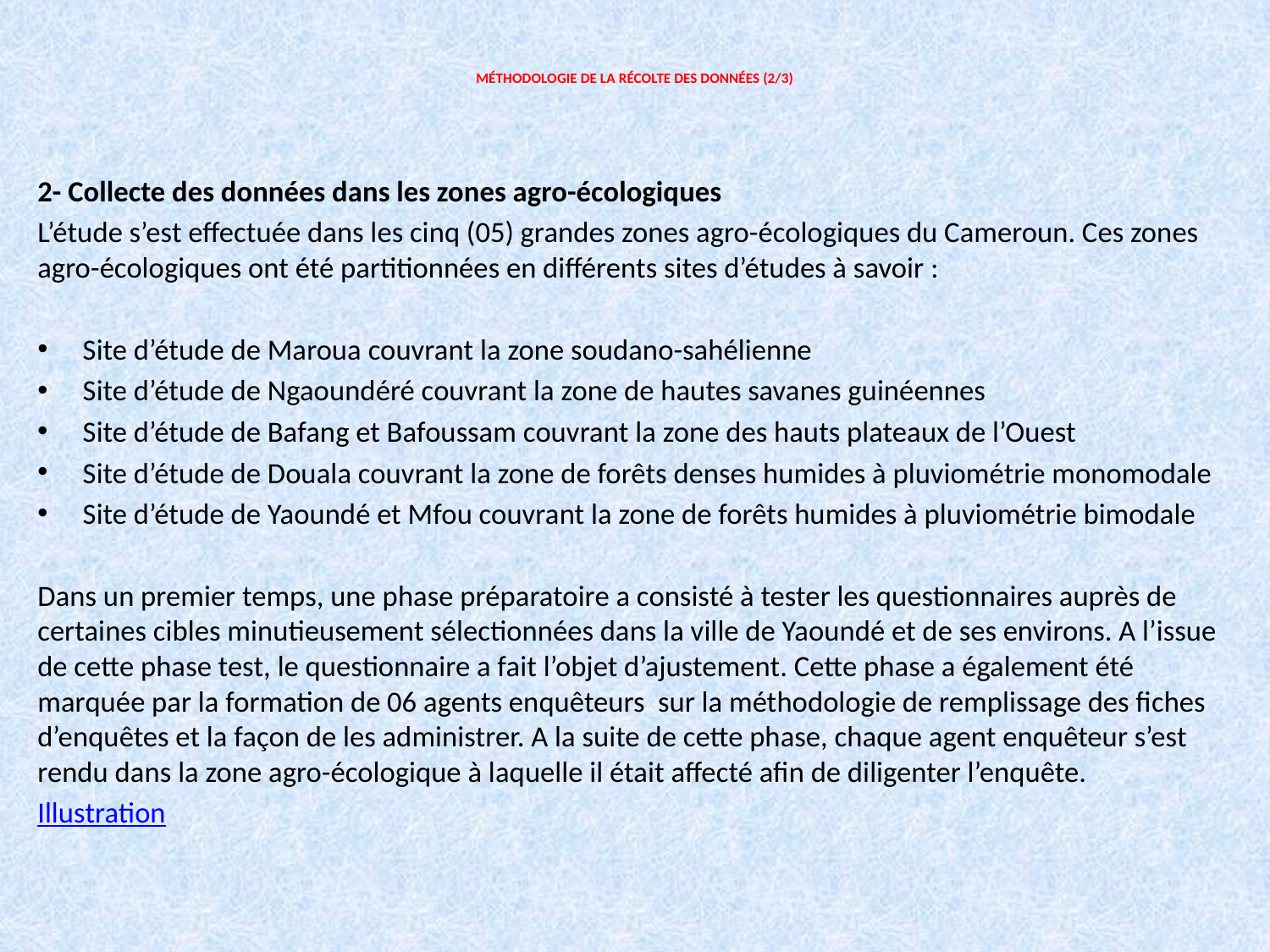

# MÉTHODOLOGIE DE LA RÉCOLTE DES DONNÉES (2/3)
2- Collecte des données dans les zones agro-écologiques
L’étude s’est effectuée dans les cinq (05) grandes zones agro-écologiques du Cameroun. Ces zones agro-écologiques ont été partitionnées en différents sites d’études à savoir :

Site d’étude de Maroua couvrant la zone soudano-sahélienne
Site d’étude de Ngaoundéré couvrant la zone de hautes savanes guinéennes
Site d’étude de Bafang et Bafoussam couvrant la zone des hauts plateaux de l’Ouest
Site d’étude de Douala couvrant la zone de forêts denses humides à pluviométrie monomodale
Site d’étude de Yaoundé et Mfou couvrant la zone de forêts humides à pluviométrie bimodale

Dans un premier temps, une phase préparatoire a consisté à tester les questionnaires auprès de certaines cibles minutieusement sélectionnées dans la ville de Yaoundé et de ses environs. A l’issue de cette phase test, le questionnaire a fait l’objet d’ajustement. Cette phase a également été marquée par la formation de 06 agents enquêteurs  sur la méthodologie de remplissage des fiches d’enquêtes et la façon de les administrer. A la suite de cette phase, chaque agent enquêteur s’est rendu dans la zone agro-écologique à laquelle il était affecté afin de diligenter l’enquête.
Illustration